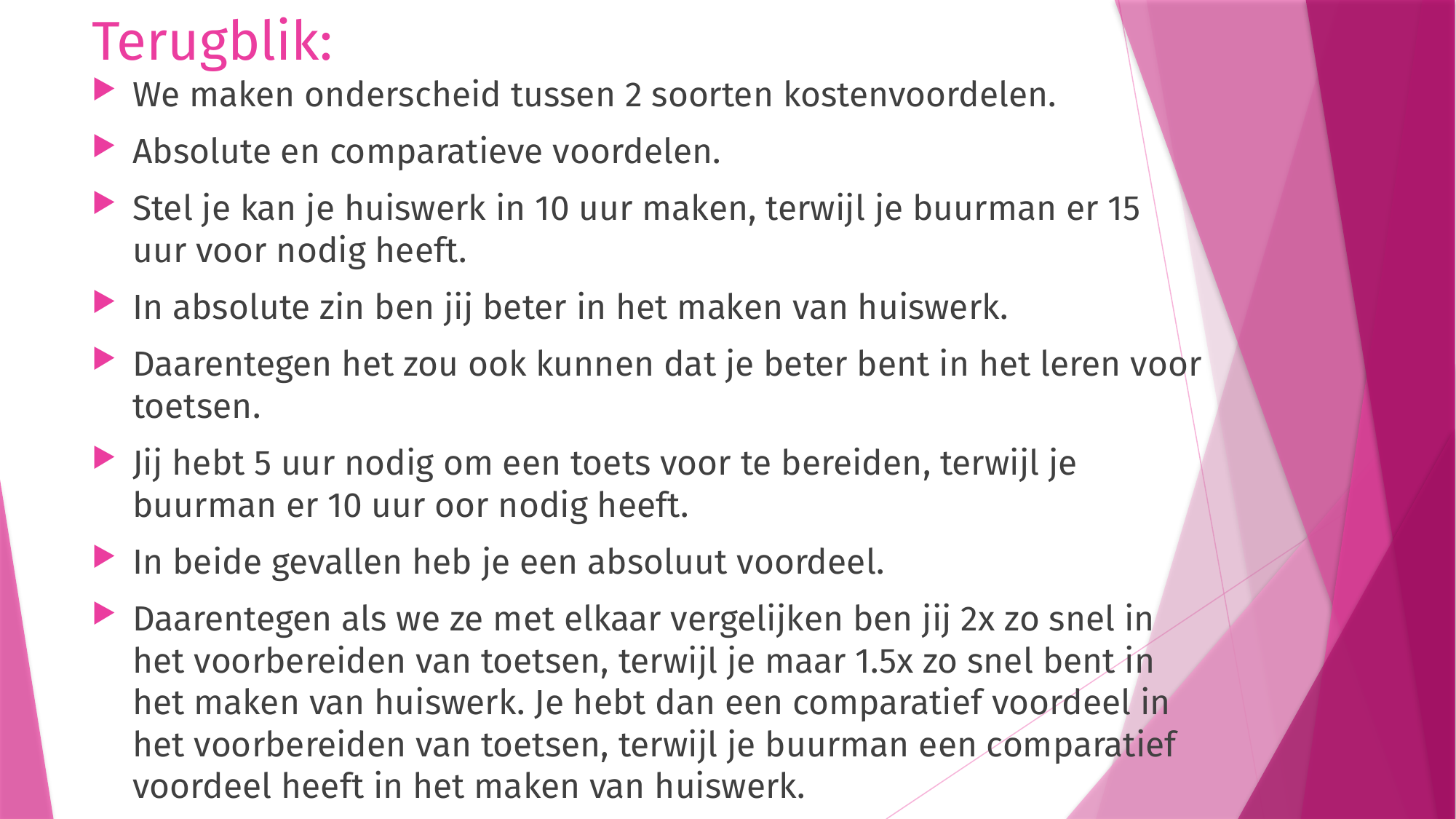

# Terugblik:
We maken onderscheid tussen 2 soorten kostenvoordelen.
Absolute en comparatieve voordelen.
Stel je kan je huiswerk in 10 uur maken, terwijl je buurman er 15 uur voor nodig heeft.
In absolute zin ben jij beter in het maken van huiswerk.
Daarentegen het zou ook kunnen dat je beter bent in het leren voor toetsen.
Jij hebt 5 uur nodig om een toets voor te bereiden, terwijl je buurman er 10 uur oor nodig heeft.
In beide gevallen heb je een absoluut voordeel.
Daarentegen als we ze met elkaar vergelijken ben jij 2x zo snel in het voorbereiden van toetsen, terwijl je maar 1.5x zo snel bent in het maken van huiswerk. Je hebt dan een comparatief voordeel in het voorbereiden van toetsen, terwijl je buurman een comparatief voordeel heeft in het maken van huiswerk.